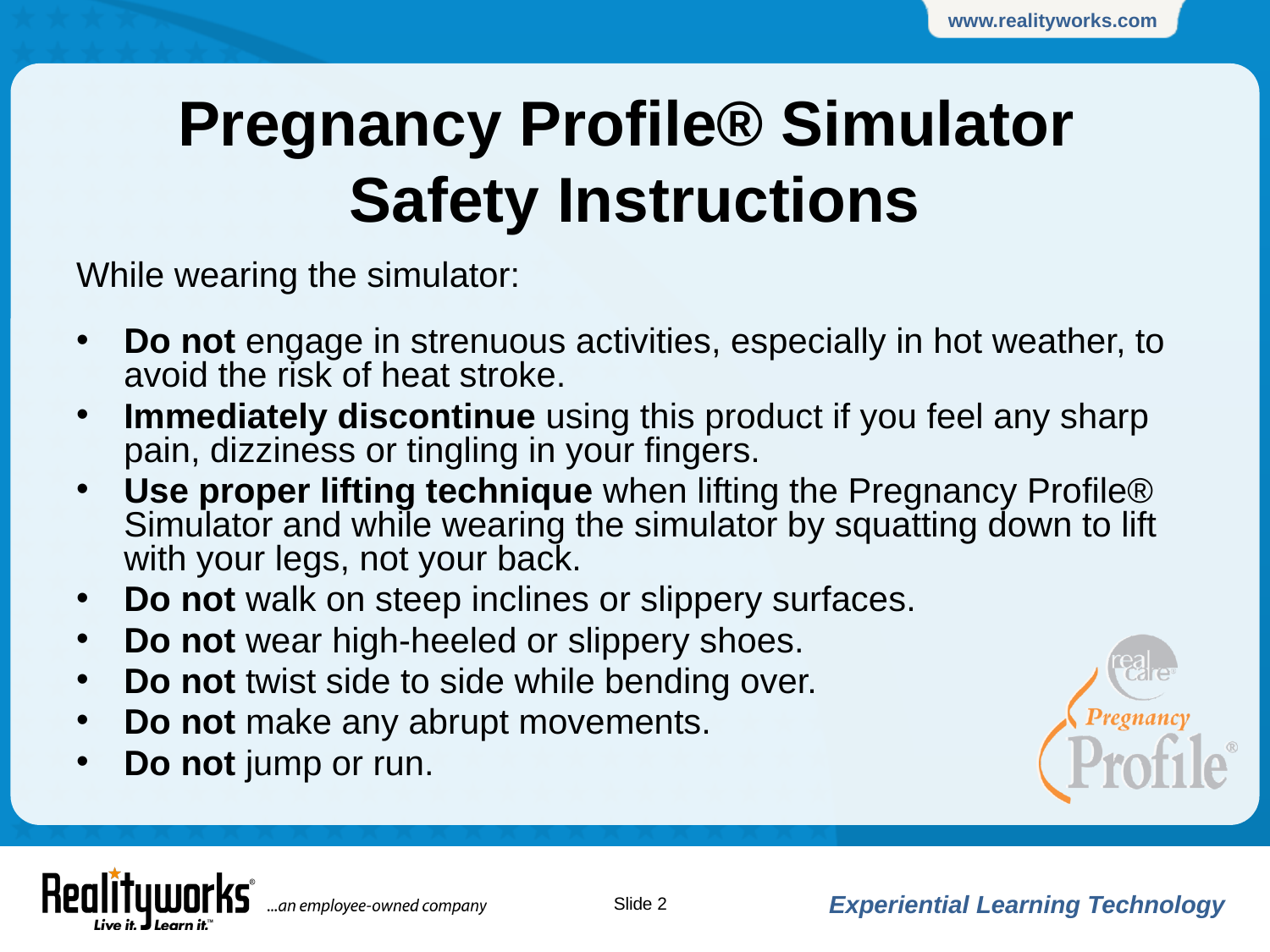

# Pregnancy Profile® Simulator Safety Instructions
While wearing the simulator:

Do not engage in strenuous activities, especially in hot weather, to avoid the risk of heat stroke.
Immediately discontinue using this product if you feel any sharp pain, dizziness or tingling in your fingers.
Use proper lifting technique when lifting the Pregnancy Profile® Simulator and while wearing the simulator by squatting down to lift with your legs, not your back.
Do not walk on steep inclines or slippery surfaces.
Do not wear high-heeled or slippery shoes.
Do not twist side to side while bending over.
Do not make any abrupt movements.
Do not jump or run.

Slide 2
Experiential Learning Technology